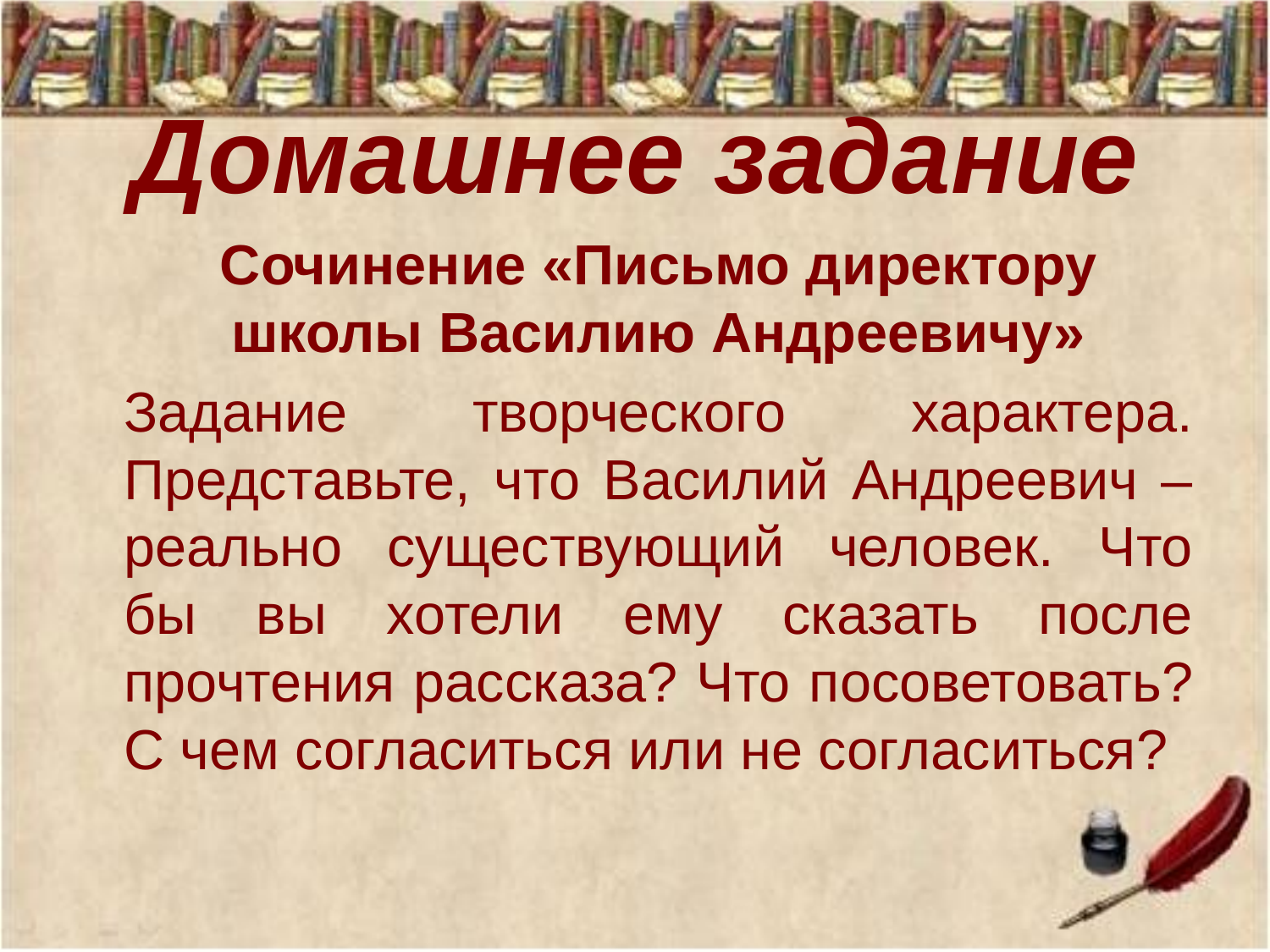

# Домашнее задание
	Сочинение «Письмо директору школы Василию Андреевичу»
	Задание творческого характера. Представьте, что Василий Андреевич – реально существующий человек. Что бы вы хотели ему сказать после прочтения рассказа? Что посоветовать? С чем согласиться или не согласиться?